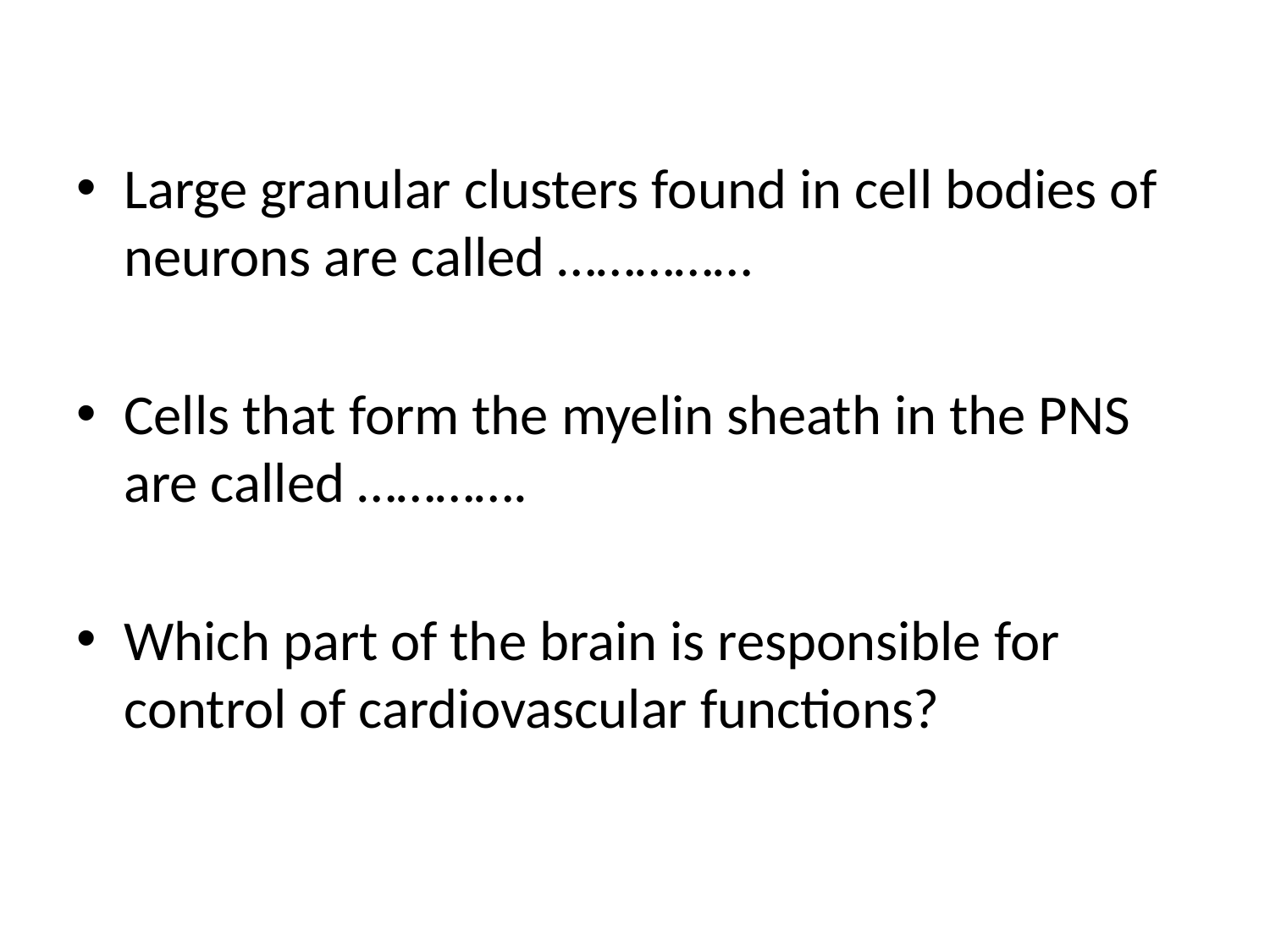

Large granular clusters found in cell bodies of neurons are called ……………

Cells that form the myelin sheath in the PNS are called ………….

Which part of the brain is responsible for control of cardiovascular functions?